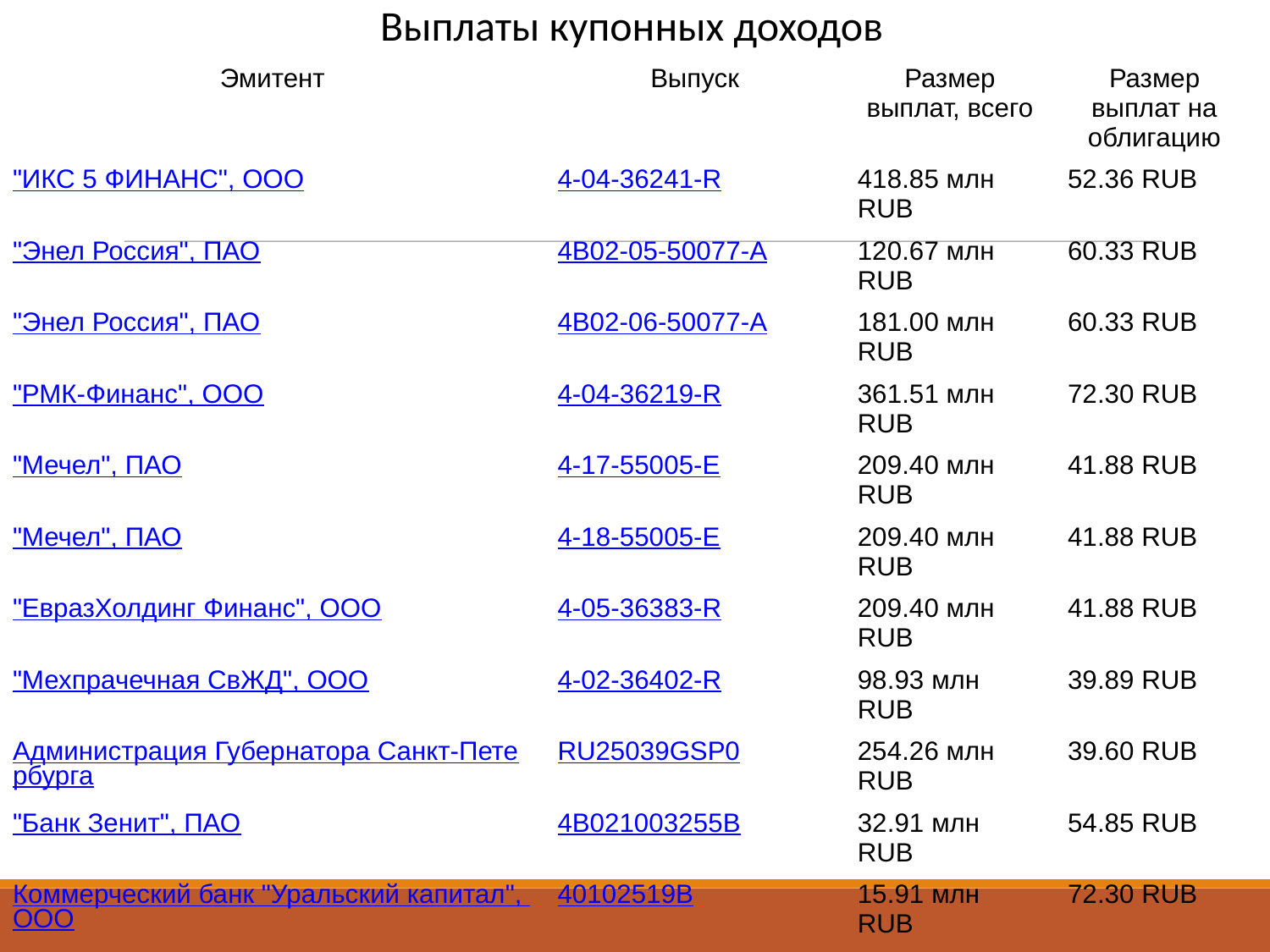

Выплаты купонных доходов
| Эмитент | Выпуск | Размер выплат, всего | Размер выплат на облигацию |
| --- | --- | --- | --- |
| "ИКС 5 ФИНАНС", ООО | 4-04-36241-R | 418.85 млн RUB | 52.36 RUB |
| "Энел Россия", ПАО | 4B02-05-50077-A | 120.67 млн RUB | 60.33 RUB |
| "Энел Россия", ПАО | 4B02-06-50077-A | 181.00 млн RUB | 60.33 RUB |
| "РМК-Финанс", ООО | 4-04-36219-R | 361.51 млн RUB | 72.30 RUB |
| "Мечел", ПАО | 4-17-55005-E | 209.40 млн RUB | 41.88 RUB |
| "Мечел", ПАО | 4-18-55005-E | 209.40 млн RUB | 41.88 RUB |
| "ЕвразХолдинг Финанс", ООО | 4-05-36383-R | 209.40 млн RUB | 41.88 RUB |
| "Мехпрачечная СвЖД", ООО | 4-02-36402-R | 98.93 млн RUB | 39.89 RUB |
| Администрация Губернатора Санкт-Петербурга | RU25039GSP0 | 254.26 млн RUB | 39.60 RUB |
| "Банк Зенит", ПАО | 4B021003255B | 32.91 млн RUB | 54.85 RUB |
| Коммерческий банк "Уральский капитал", ООО | 40102519B | 15.91 млн RUB | 72.30 RUB |
| "Синергия", ПАО | 4B02-04-55052-E | 144.60 млн RUB | 72.30 RUB |
| Государственная корпорация "Банк развития и внешнеэкономической деятельности (Внешэкономбанк)" | 4B02-11-00004-T | 24.31 млн RUB | 24.31 RUB |
| "Ипотечный агент ВТБ - БМ 1", ЗАО | 4-02-80682-H | 286.19 млн RUB | 12.25 RUB |
| "Трансбалтстрой", ООО | 4-01-36437-R | 89.75 млн RUB | 59.84 RUB |
| "ВТБ Лизинг Финанс", ООО | 4B02-08-36292-R | 295.44 млн RUB | 29.54 RUB |
| Администрация (правительство) республики Коми | RU35011KOM0 | 215.30 млн RUB | 21.32 RUB |
| "Восточный экспресс банк", ПАО | 40301460B | 66.05 млн RUB | 0.0009 RUB |
| "РГС Недвижимость", ООО | 4B02-03-36440-R-001P | 69.81 млн RUB | 34.90 RUB |
| "Ипотечный агент ВТБ - БМ 2", АО | 4-02-81563-H | 111.21 млн RUB | 16.73 RUB |